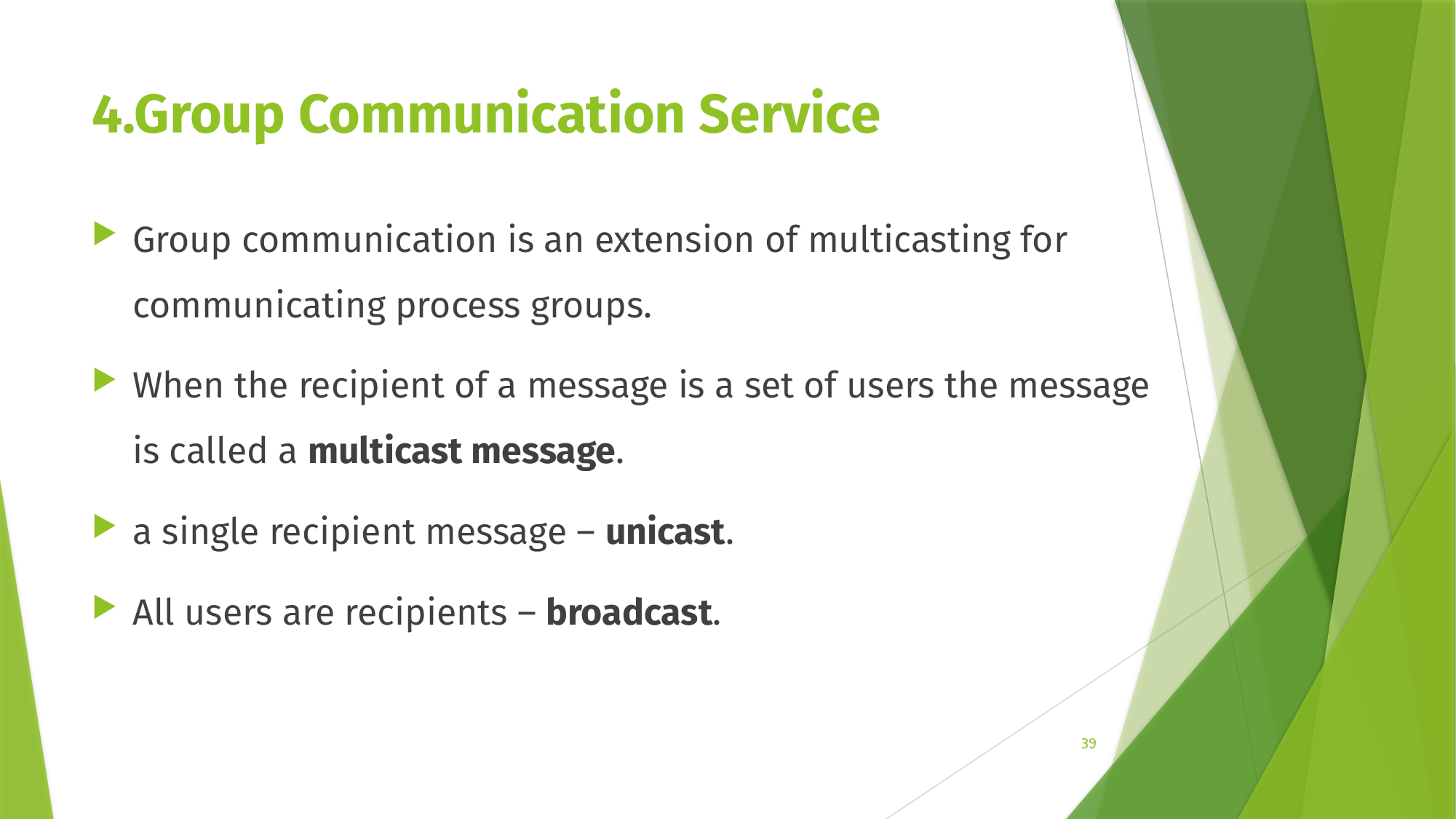

# 4.Group Communication Service
Group communication is an extension of multicasting for communicating process groups.
When the recipient of a message is a set of users the message is called a multicast message.
a single recipient message – unicast.
All users are recipients – broadcast.

39